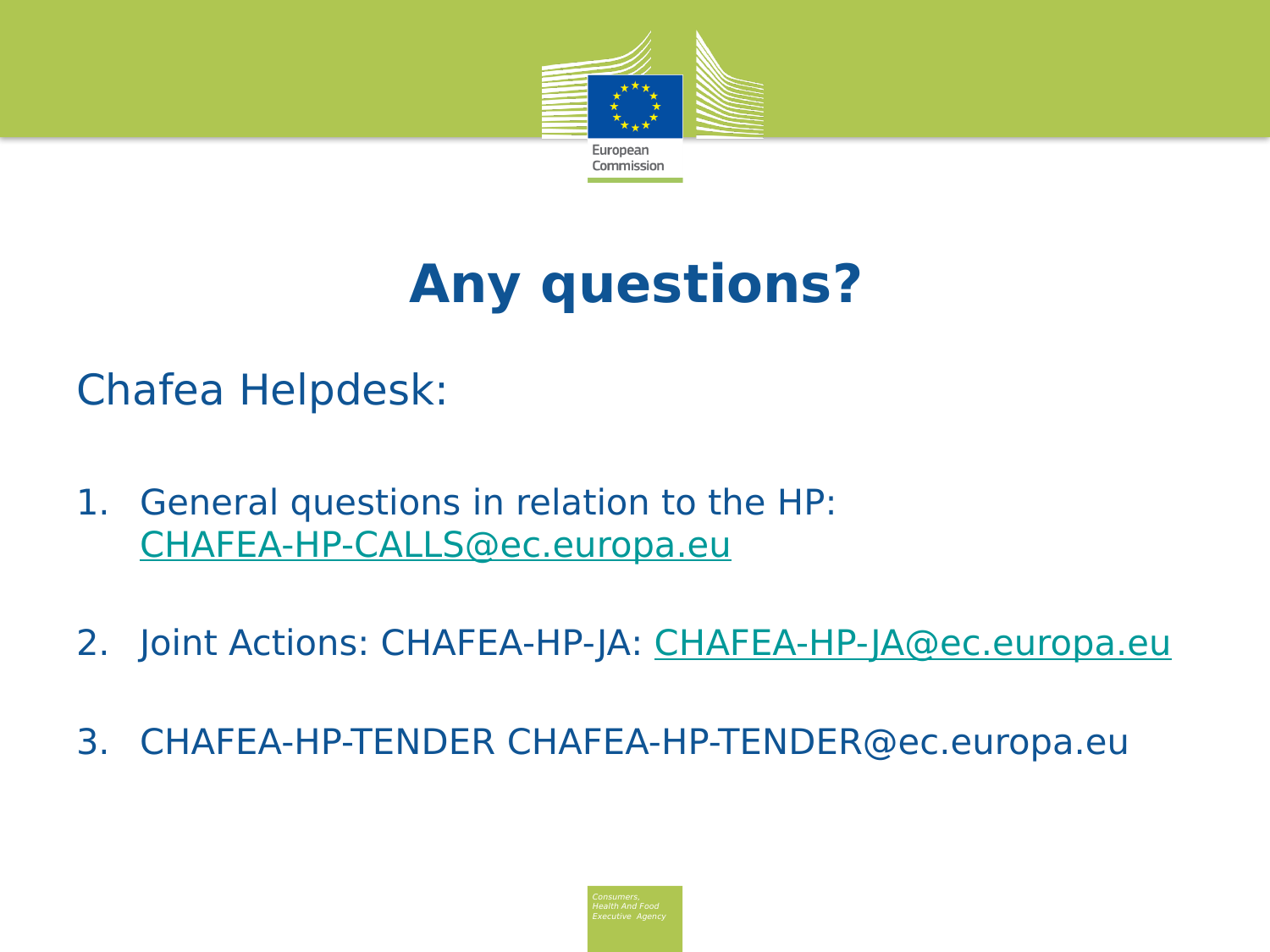

# Any questions?
Chafea Helpdesk:

General questions in relation to the HP: CHAFEA-HP-CALLS@ec.europa.eu

Joint Actions: CHAFEA-HP-JA: CHAFEA-HP-JA@ec.europa.eu

CHAFEA-HP-TENDER CHAFEA-HP-TENDER@ec.europa.eu